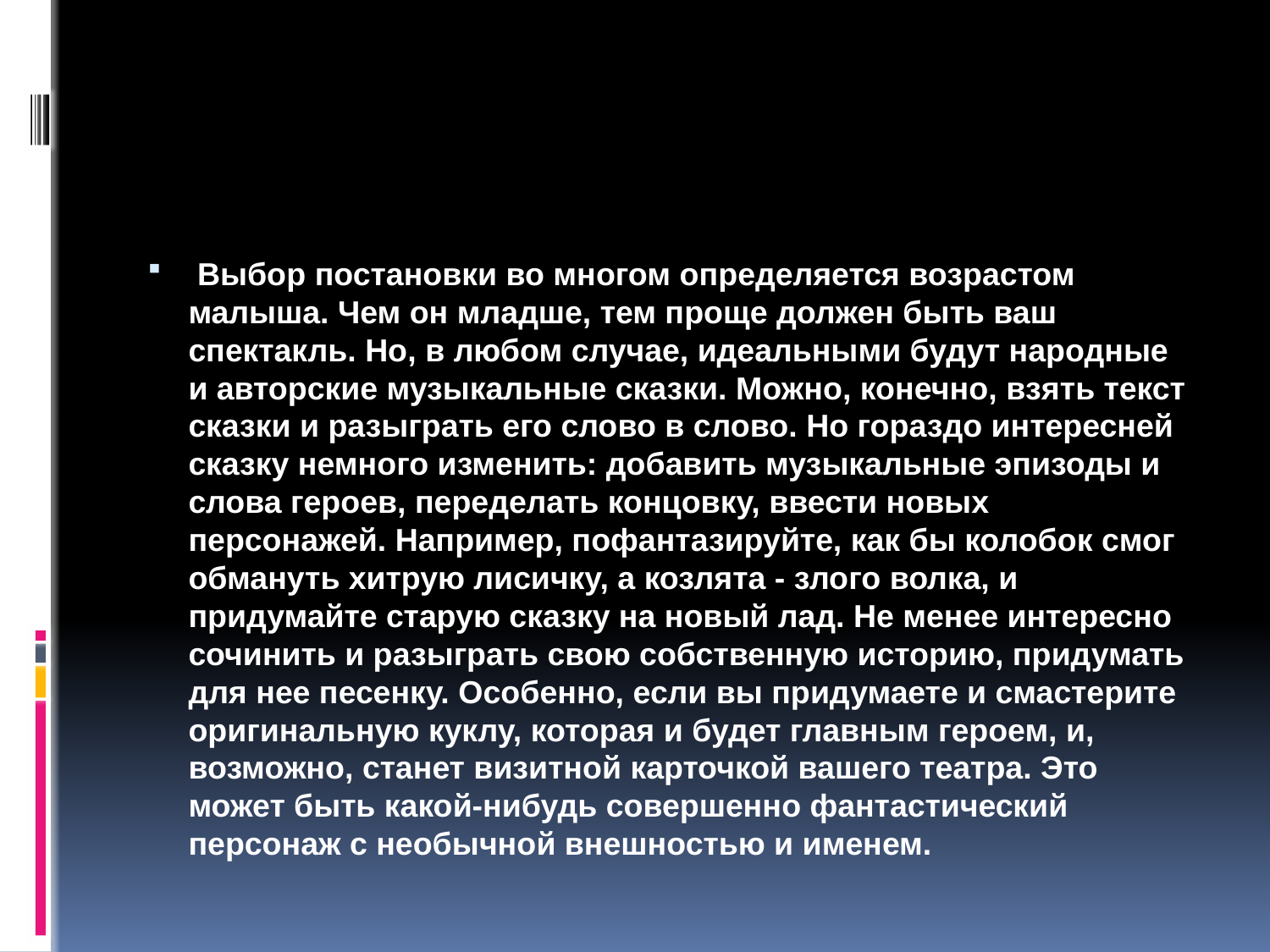

#
 Выбор постановки во многом определяется возрастом малыша. Чем он младше, тем проще должен быть ваш спектакль. Но, в любом случае, идеальными будут народные и авторские музыкальные сказки. Можно, конечно, взять текст сказки и разыграть его слово в слово. Но гораздо интересней сказку немного изменить: добавить музыкальные эпизоды и слова героев, переделать концовку, ввести новых персонажей. Например, пофантазируйте, как бы колобок смог обмануть хитрую лисичку, а козлята - злого волка, и придумайте старую сказку на новый лад. Не менее интересно сочинить и разыграть свою собственную историю, придумать для нее песенку. Особенно, если вы придумаете и смастерите оригинальную куклу, которая и будет главным героем, и, возможно, станет визитной карточкой вашего театра. Это может быть какой-нибудь совершенно фантастический персонаж с необычной внешностью и именем.